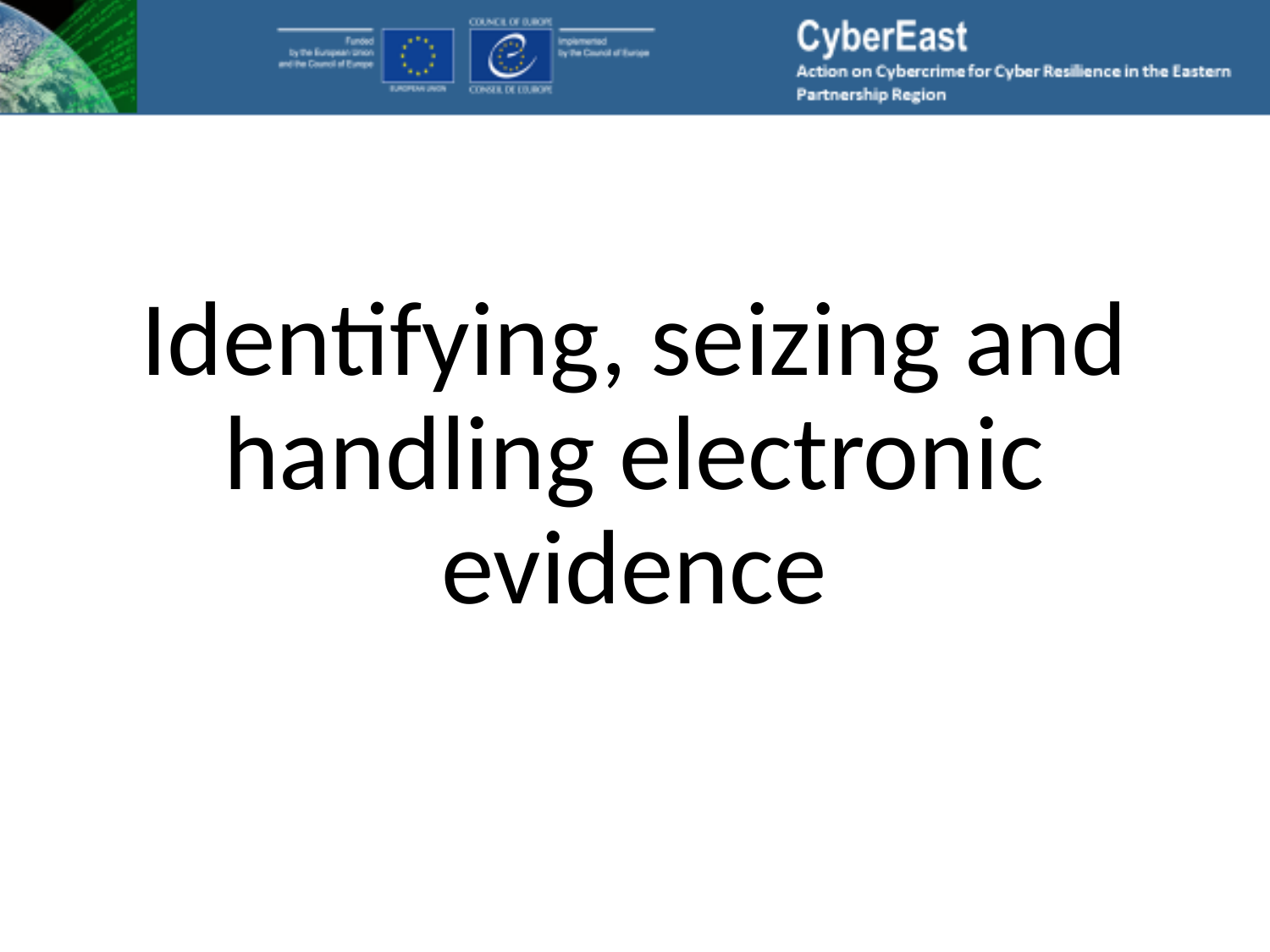

# Identifying, seizing and handling electronic evidence